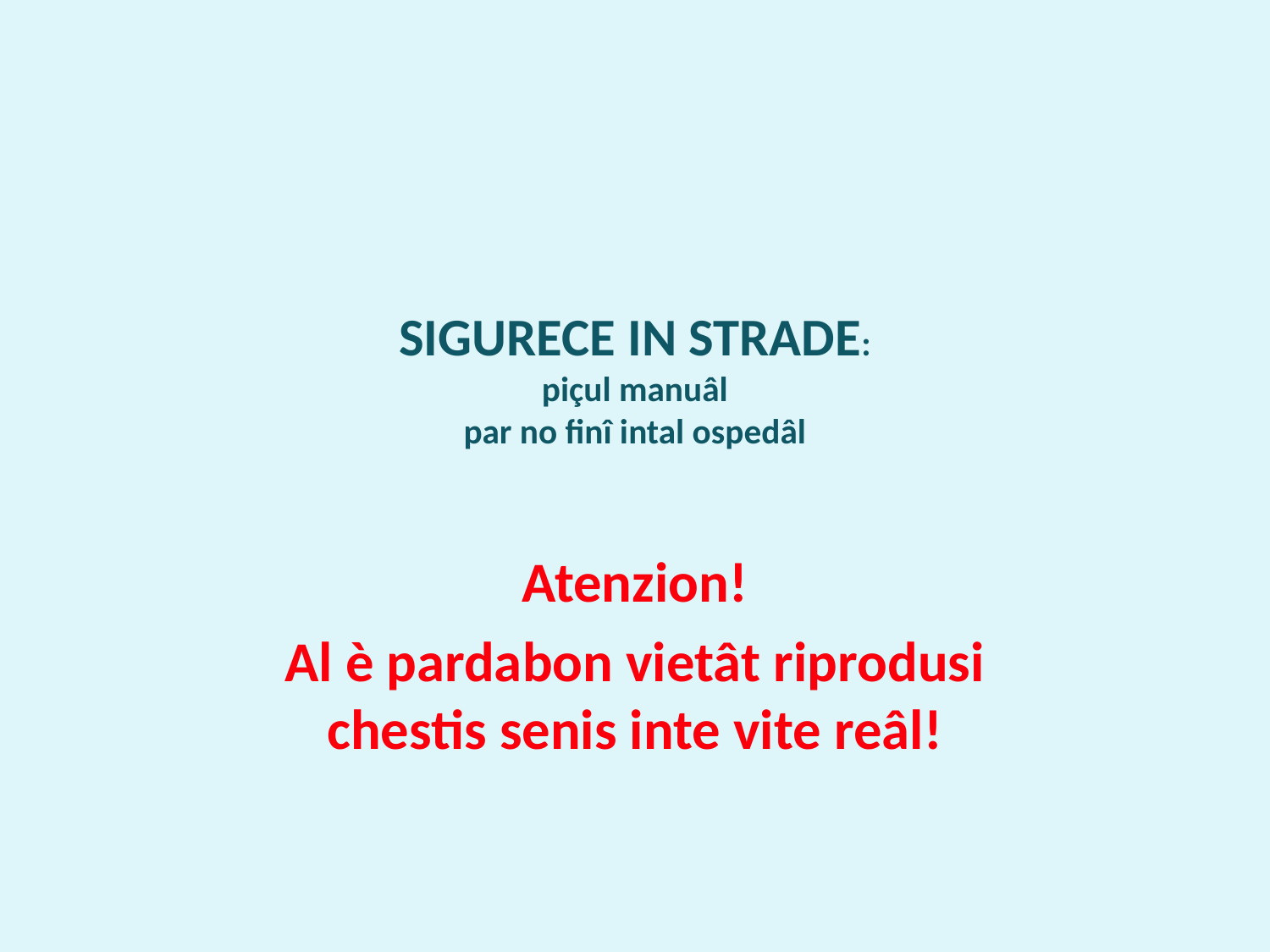

# SIGURECE IN STRADE: piçul manuâl par no finî intal ospedâl
 Atenzion!
Al è pardabon vietât riprodusi chestis senis inte vite reâl!